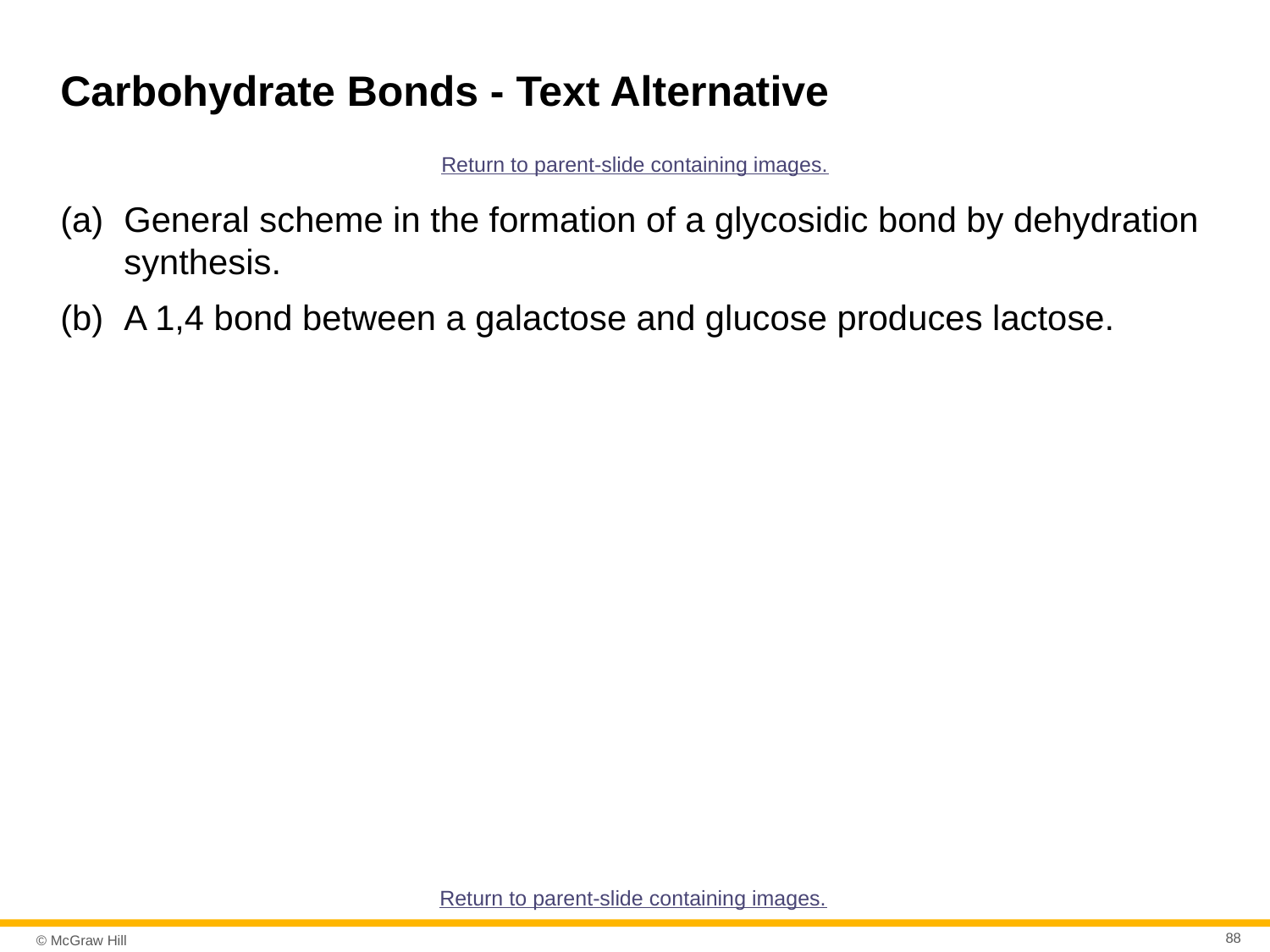

# Carbohydrate Bonds - Text Alternative
Return to parent-slide containing images.
General scheme in the formation of a glycosidic bond by dehydration synthesis.
A 1,4 bond between a galactose and glucose produces lactose.
Return to parent-slide containing images.